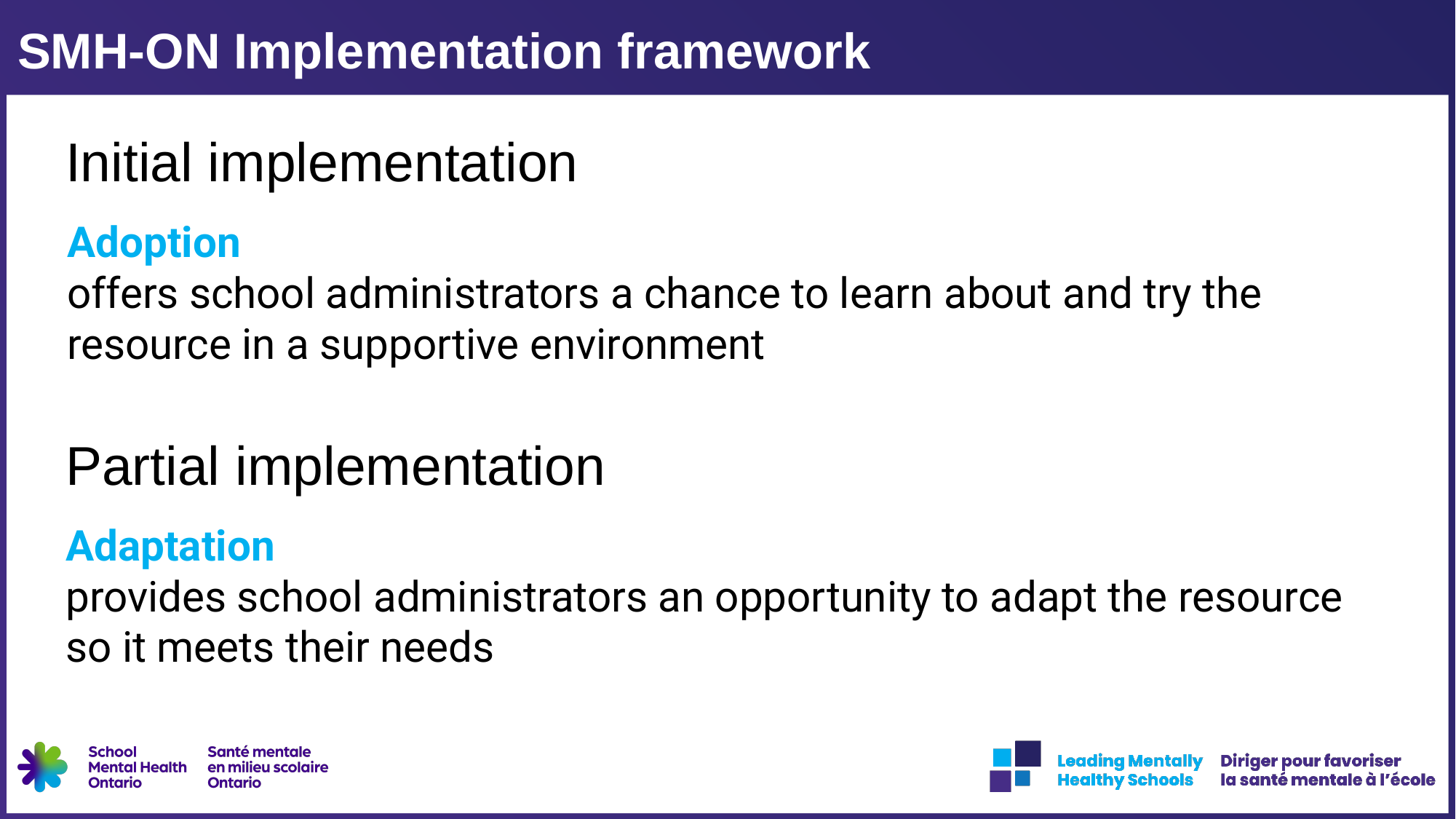

SMH-ON Implementation framework - 2
SMH-ON Implementation framework
Initial implementation
Adoption
offers school administrators a chance to learn about and try the resource in a supportive environment
Partial implementation
Adaptation
provides school administrators an opportunity to adapt the resource so it meets their needs